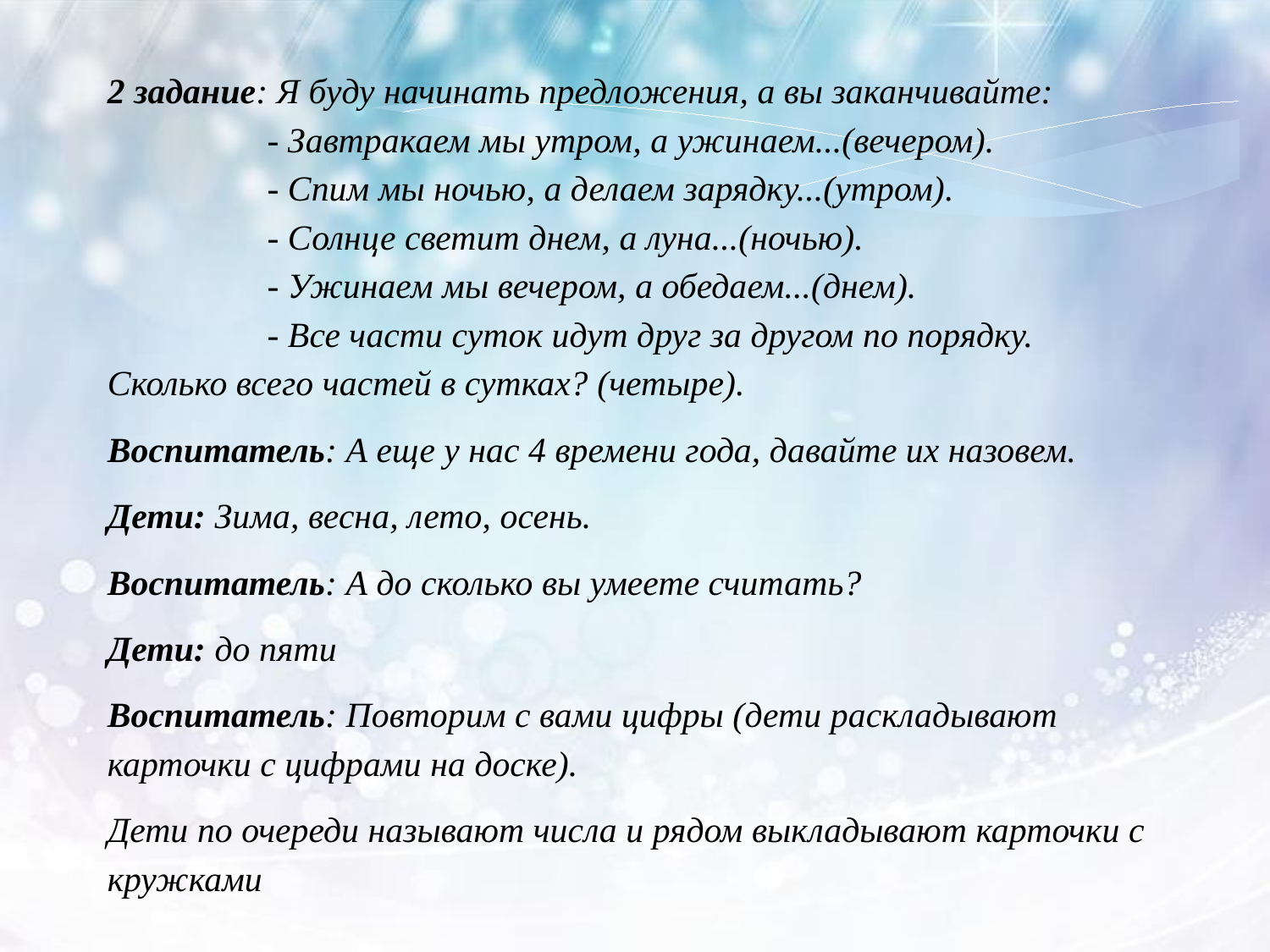

2 задание: Я буду начинать предложения, а вы заканчивайте:
                  - Завтракаем мы утром, а ужинаем...(вечером).
                  - Спим мы ночью, а делаем зарядку...(утром).
                  - Солнце светит днем, а луна...(ночью).
                  - Ужинаем мы вечером, а обедаем...(днем).
                  - Все части суток идут друг за другом по порядку. Сколько всего частей в сутках? (четыре).
Воспитатель: А еще у нас 4 времени года, давайте их назовем.
Дети: Зима, весна, лето, осень.
Воспитатель: А до сколько вы умеете считать?
Дети: до пяти
Воспитатель: Повторим с вами цифры (дети раскладывают карточки с цифрами на доске).
Дети по очереди называют числа и рядом выкладывают карточки с кружками